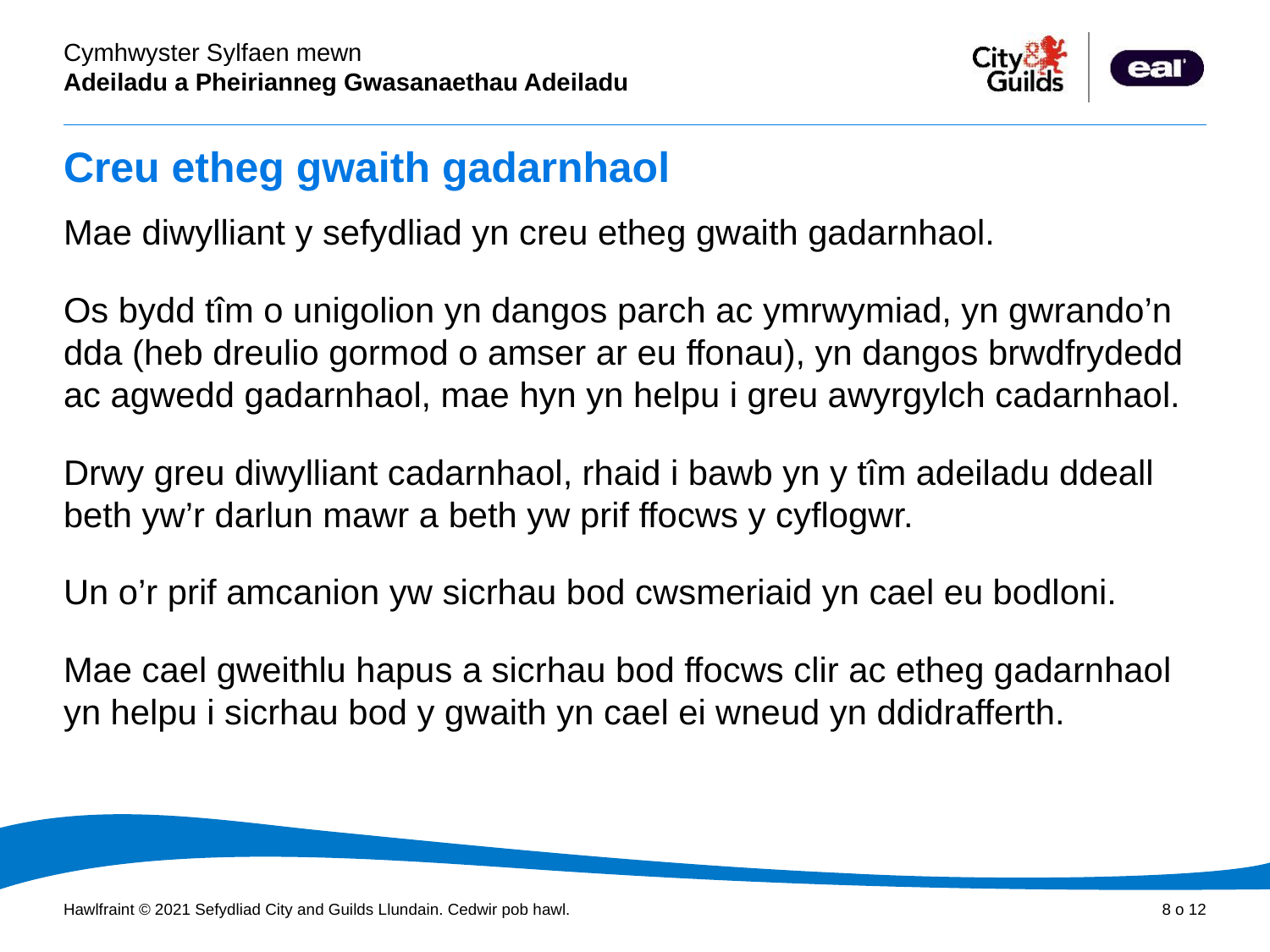

# Creu etheg gwaith gadarnhaol
Mae diwylliant y sefydliad yn creu etheg gwaith gadarnhaol.
Os bydd tîm o unigolion yn dangos parch ac ymrwymiad, yn gwrando’n dda (heb dreulio gormod o amser ar eu ffonau), yn dangos brwdfrydedd ac agwedd gadarnhaol, mae hyn yn helpu i greu awyrgylch cadarnhaol.
Drwy greu diwylliant cadarnhaol, rhaid i bawb yn y tîm adeiladu ddeall beth yw’r darlun mawr a beth yw prif ffocws y cyflogwr.
Un o’r prif amcanion yw sicrhau bod cwsmeriaid yn cael eu bodloni.
Mae cael gweithlu hapus a sicrhau bod ffocws clir ac etheg gadarnhaol yn helpu i sicrhau bod y gwaith yn cael ei wneud yn ddidrafferth.